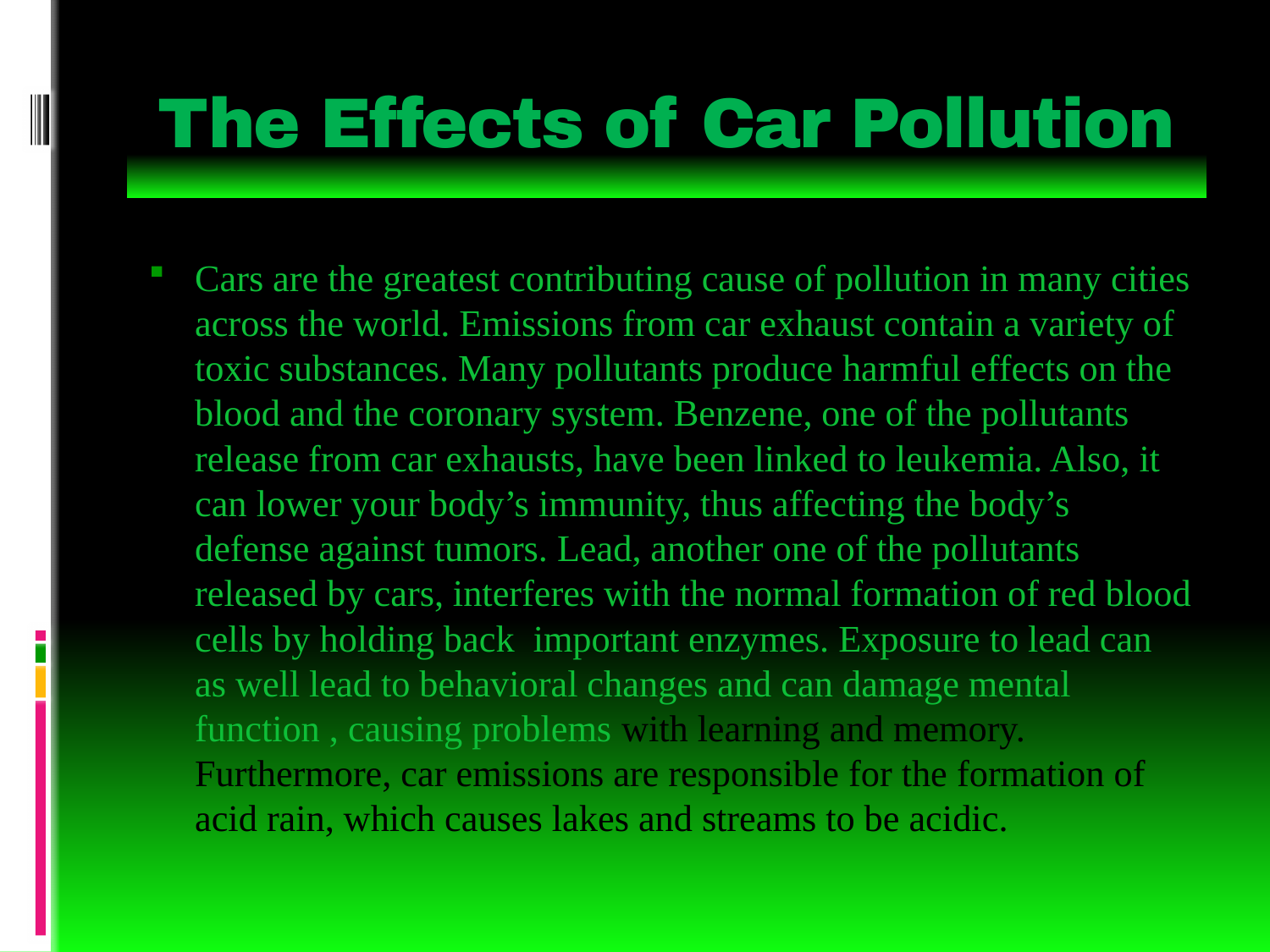

# The Effects of Car Pollution
Cars are the greatest contributing cause of pollution in many cities across the world. Emissions from car exhaust contain a variety of toxic substances. Many pollutants produce harmful effects on the blood and the coronary system. Benzene, one of the pollutants release from car exhausts, have been linked to leukemia. Also, it can lower your body’s immunity, thus affecting the body’s defense against tumors. Lead, another one of the pollutants released by cars, interferes with the normal formation of red blood cells by holding back  important enzymes. Exposure to lead can as well lead to behavioral changes and can damage mental function , causing problems with learning and memory. Furthermore, car emissions are responsible for the formation of acid rain, which causes lakes and streams to be acidic.